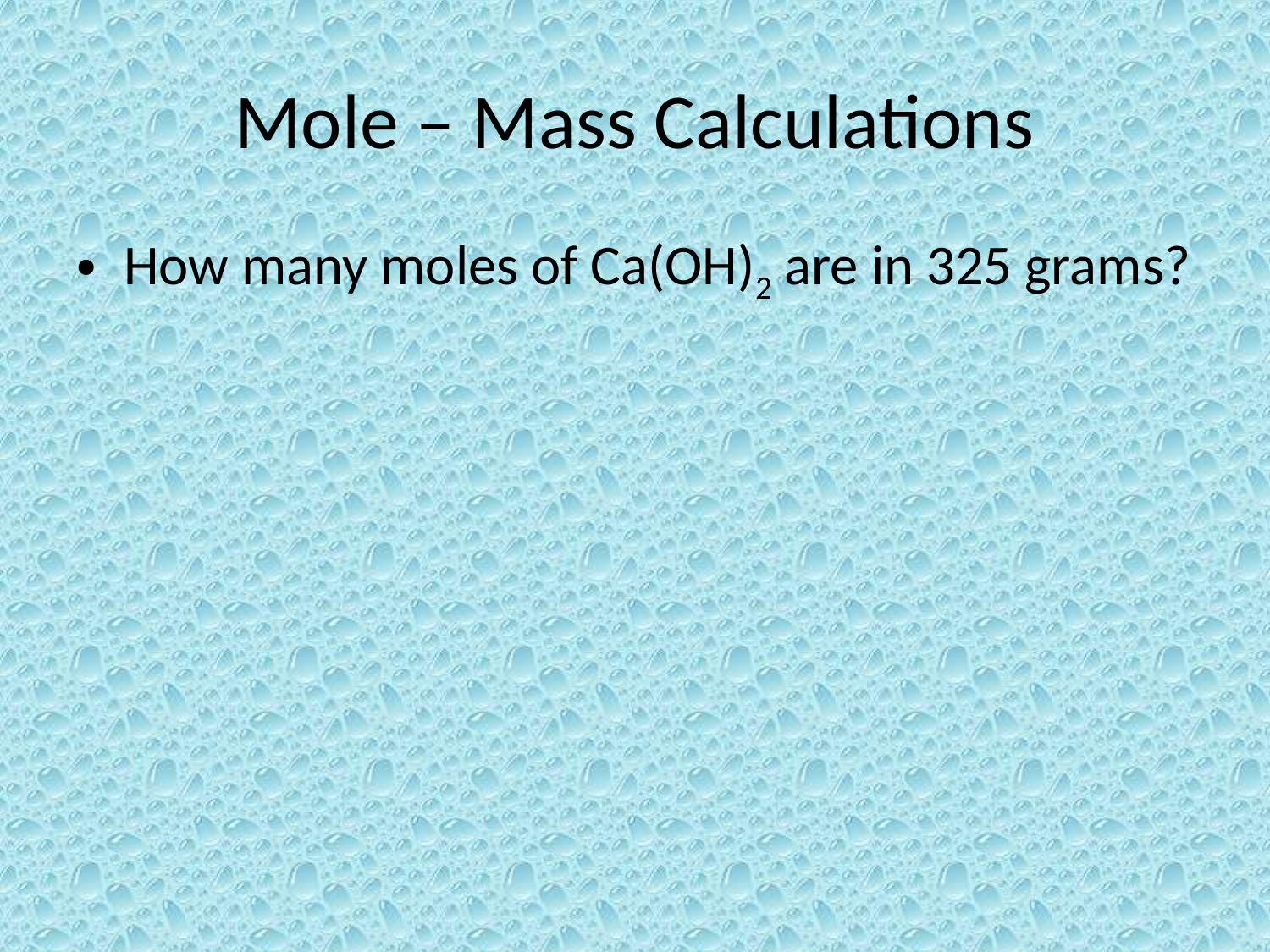

# Mole – Mass Calculations
How many moles of Ca(OH)2 are in 325 grams?